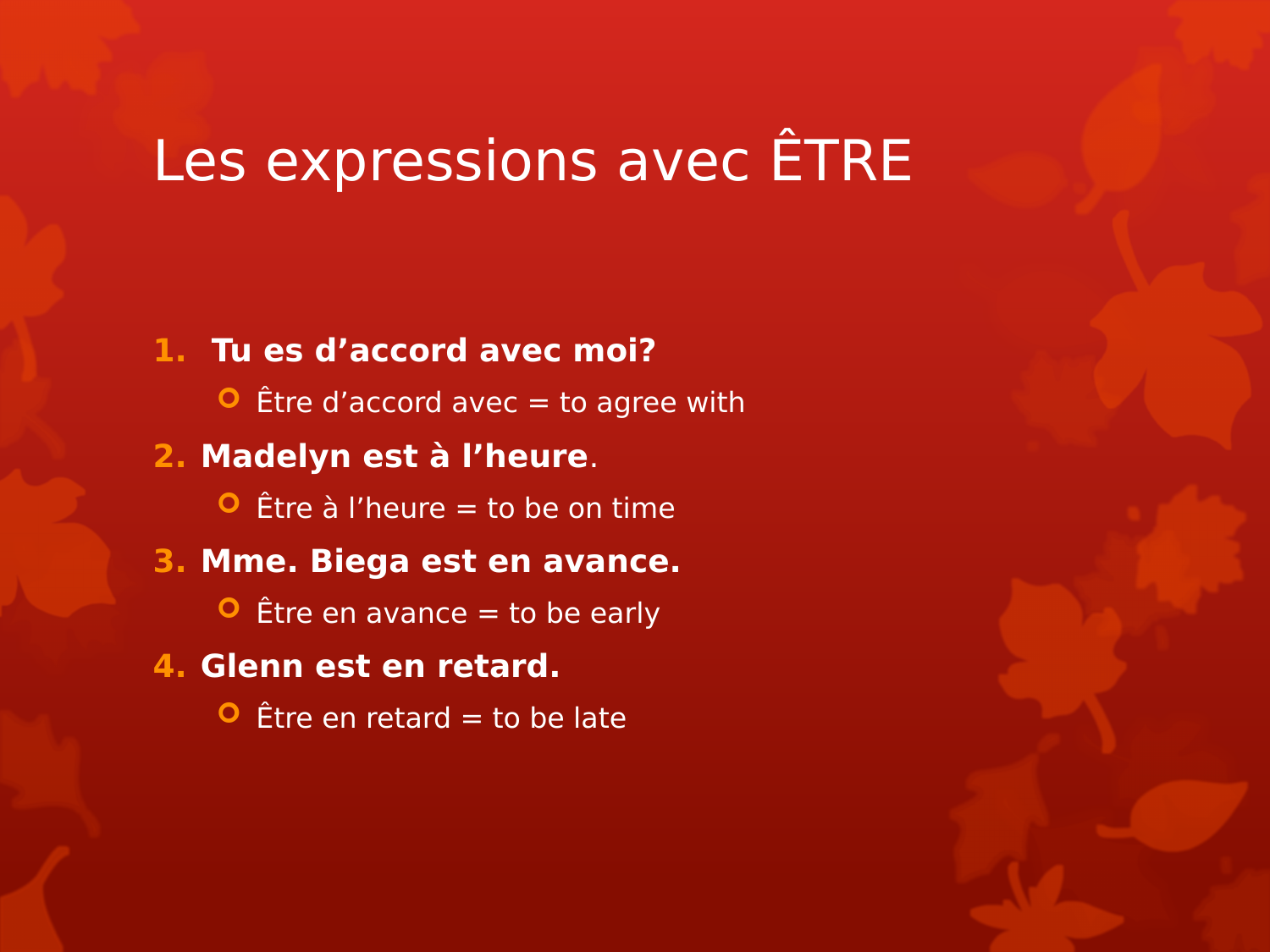

# Les expressions avec ÊTRE
 Tu es d’accord avec moi?
Être d’accord avec = to agree with
Madelyn est à l’heure.
Être à l’heure = to be on time
Mme. Biega est en avance.
Être en avance = to be early
Glenn est en retard.
Être en retard = to be late